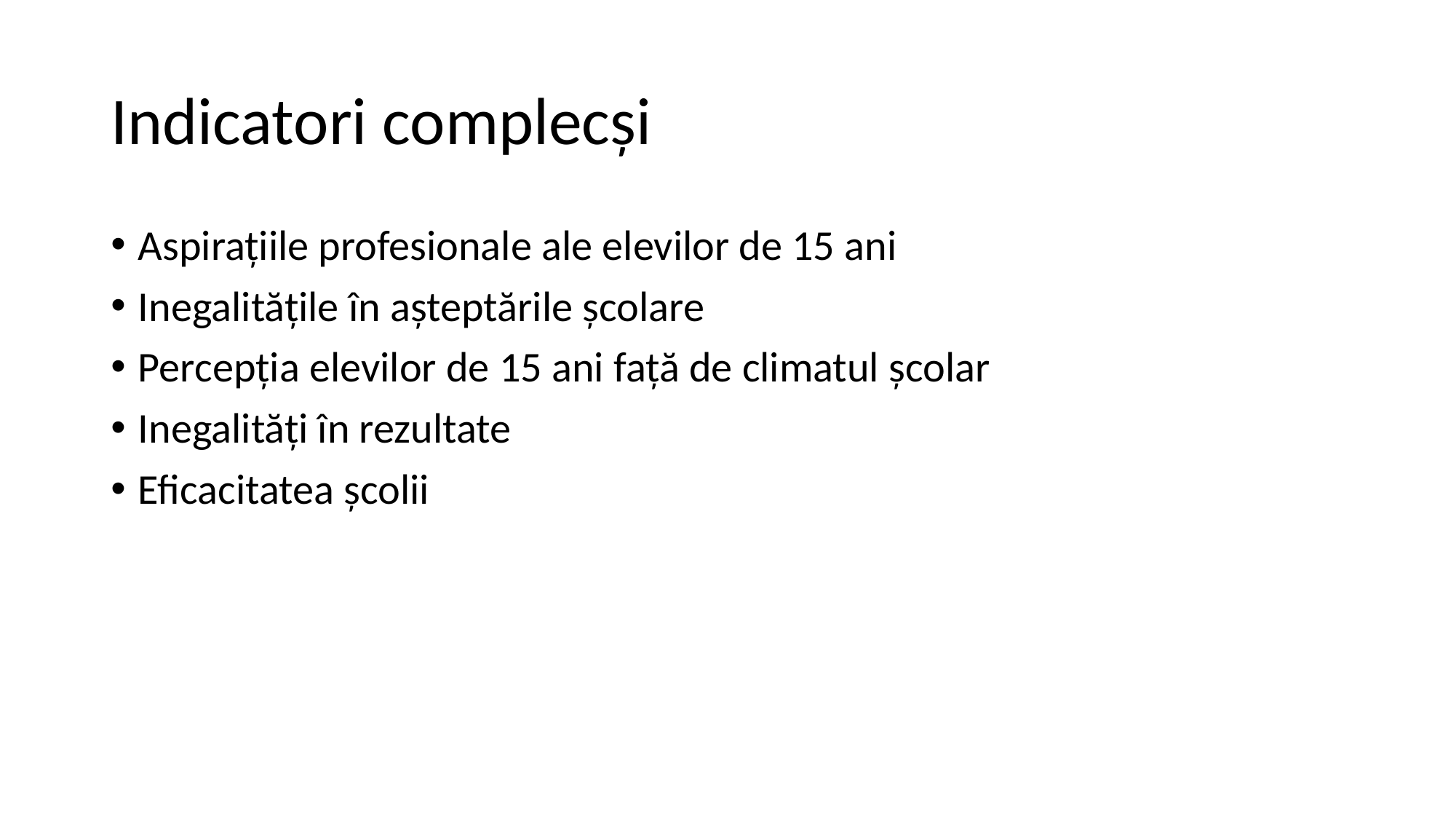

# Indicatori complecși
Aspirațiile profesionale ale elevilor de 15 ani
Inegalitățile în așteptările școlare
Percepția elevilor de 15 ani față de climatul școlar
Inegalități în rezultate
Eficacitatea școlii